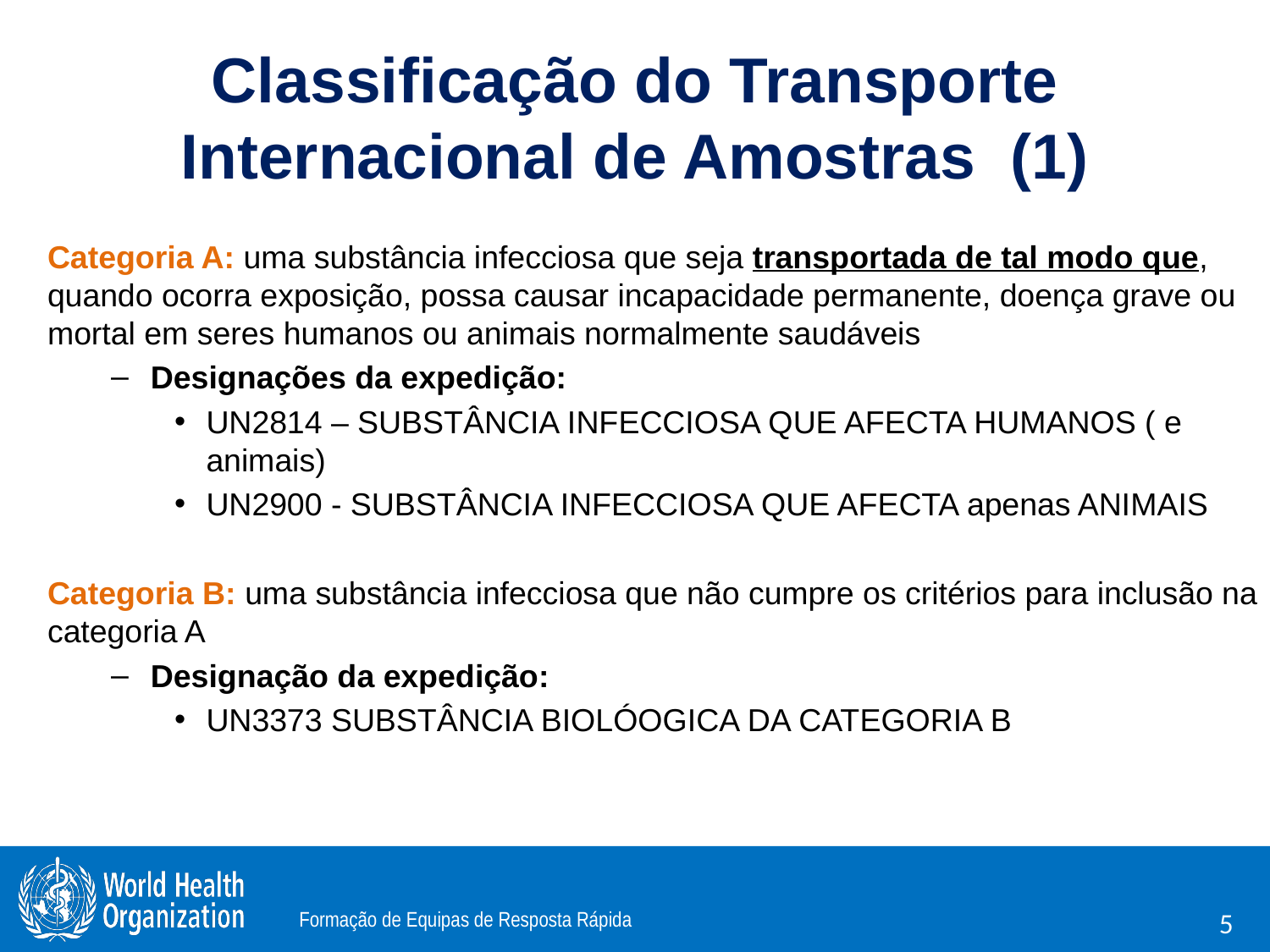

# Classificação do Transporte Internacional de Amostras  (1)

Categoria A: uma substância infecciosa que seja transportada de tal modo que, quando ocorra exposição, possa causar incapacidade permanente, doença grave ou mortal em seres humanos ou animais normalmente saudáveis
Designações da expedição:
UN2814 – SUBSTÂNCIA INFECCIOSA QUE AFECTA HUMANOS ( e animais)
UN2900 - SUBSTÂNCIA INFECCIOSA QUE AFECTA apenas ANIMAIS

Categoria B: uma substância infecciosa que não cumpre os critérios para inclusão na categoria A
Designação da expedição:
UN3373 SUBSTÂNCIA BIOLÓOGICA DA CATEGORIA B